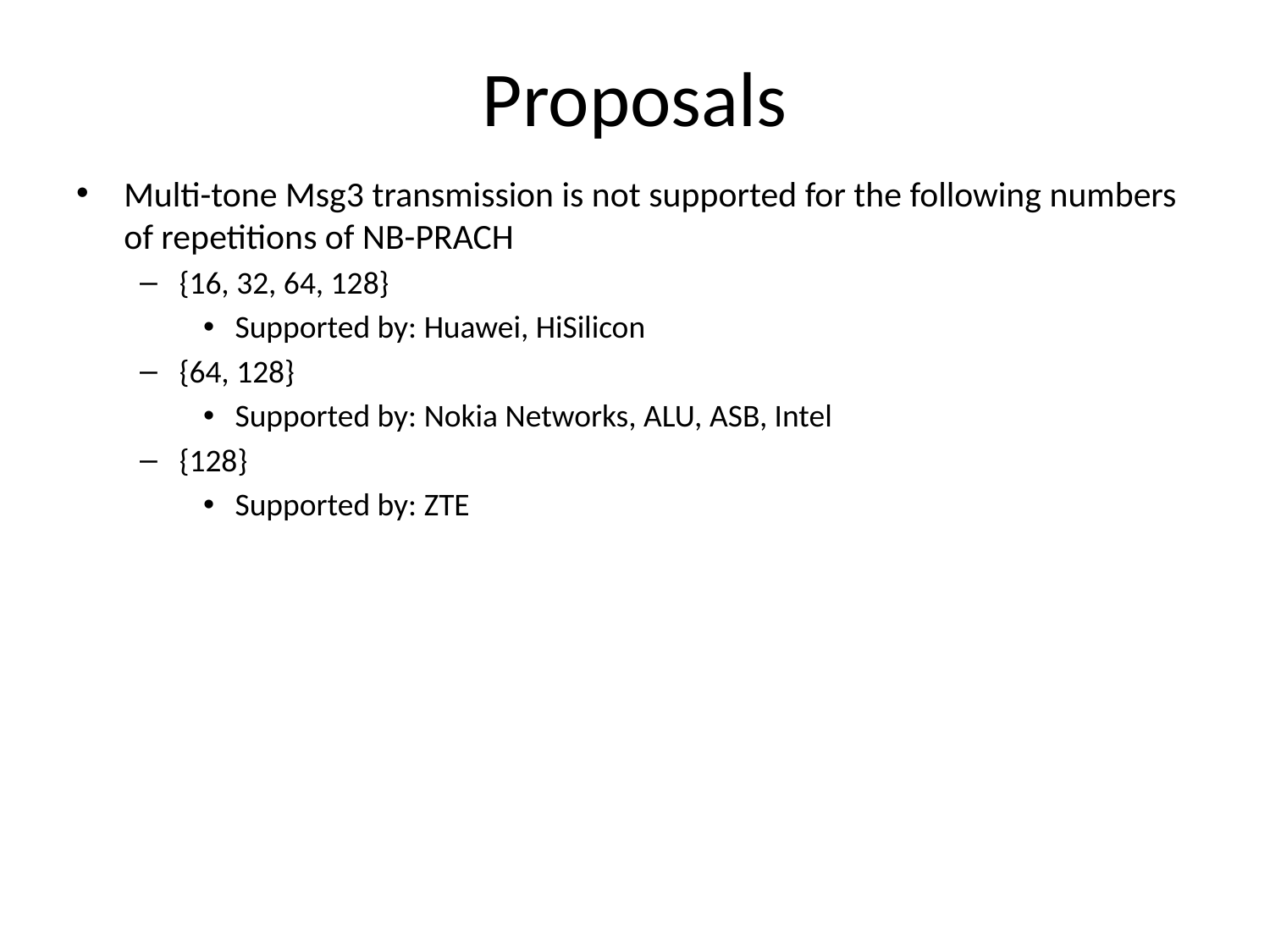

# Proposals
Multi-tone Msg3 transmission is not supported for the following numbers of repetitions of NB-PRACH
{16, 32, 64, 128}
Supported by: Huawei, HiSilicon
{64, 128}
Supported by: Nokia Networks, ALU, ASB, Intel
{128}
Supported by: ZTE